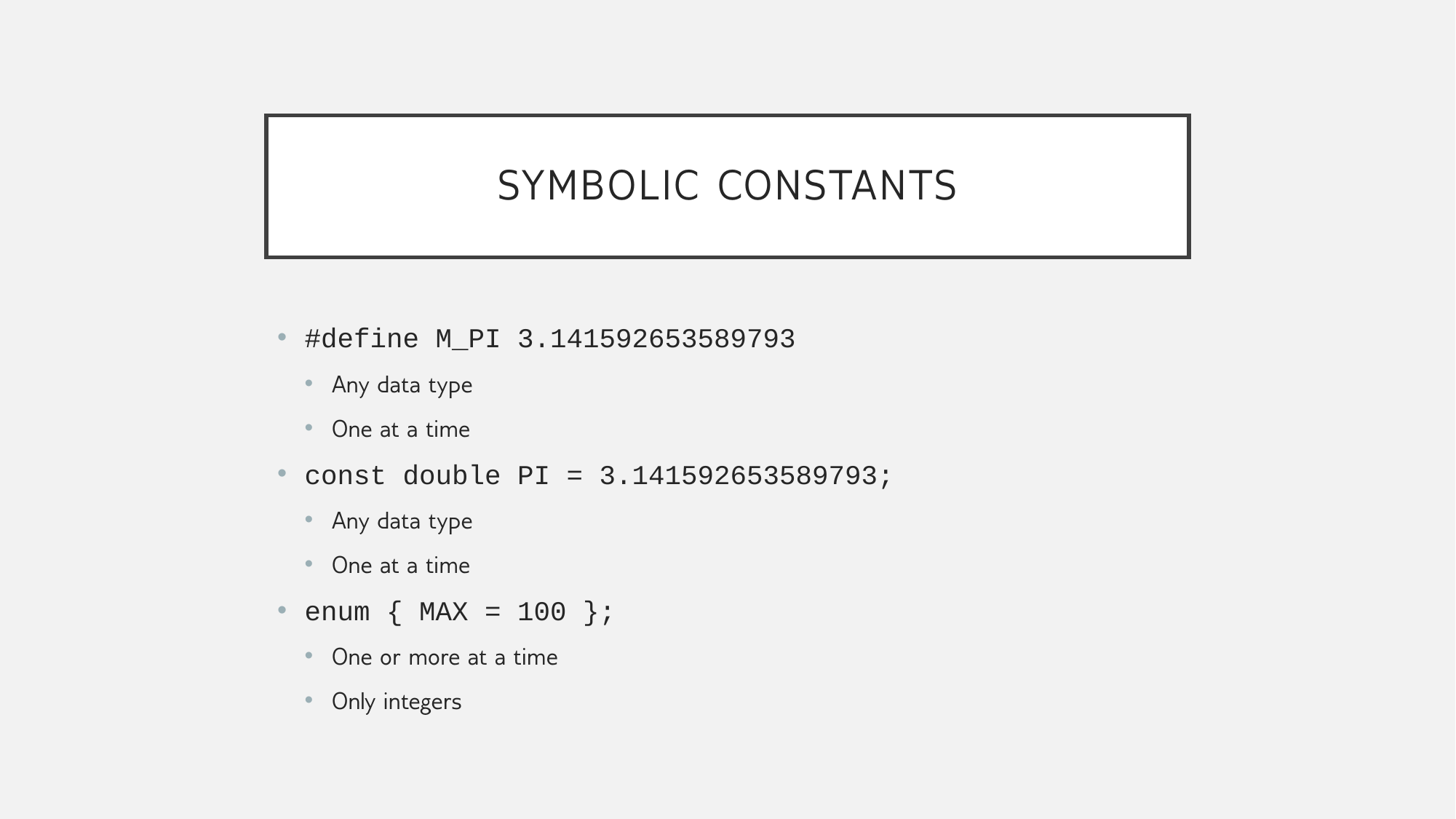

# Symbolic Constants
#define M_PI 3.141592653589793
Any data type
One at a time
const double PI = 3.141592653589793;
Any data type
One at a time
enum { MAX = 100 };
One or more at a time
Only integers